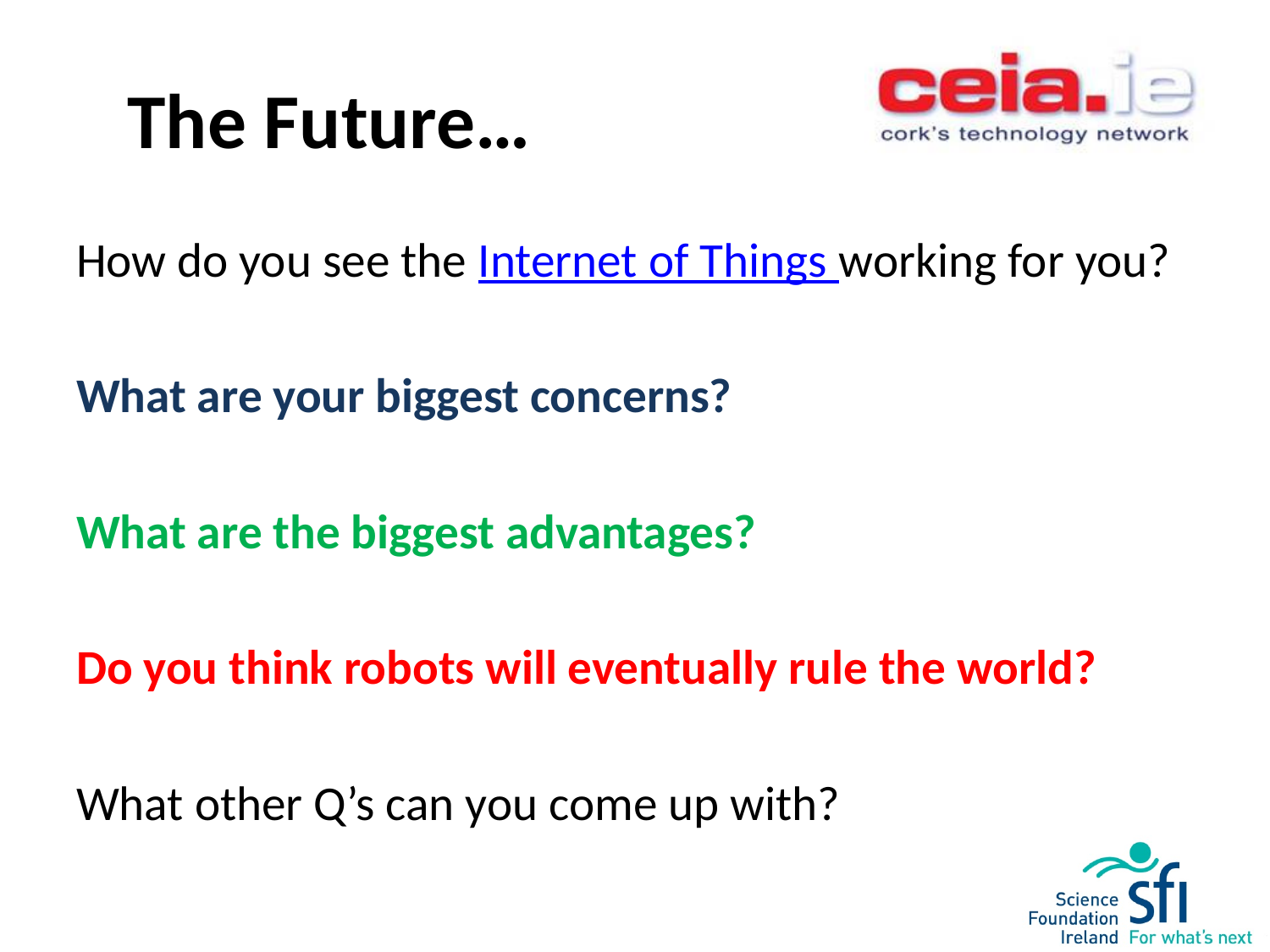

# The Future…
How do you see the Internet of Things working for you?

What are your biggest concerns?

What are the biggest advantages?

Do you think robots will eventually rule the world?

What other Q’s can you come up with?